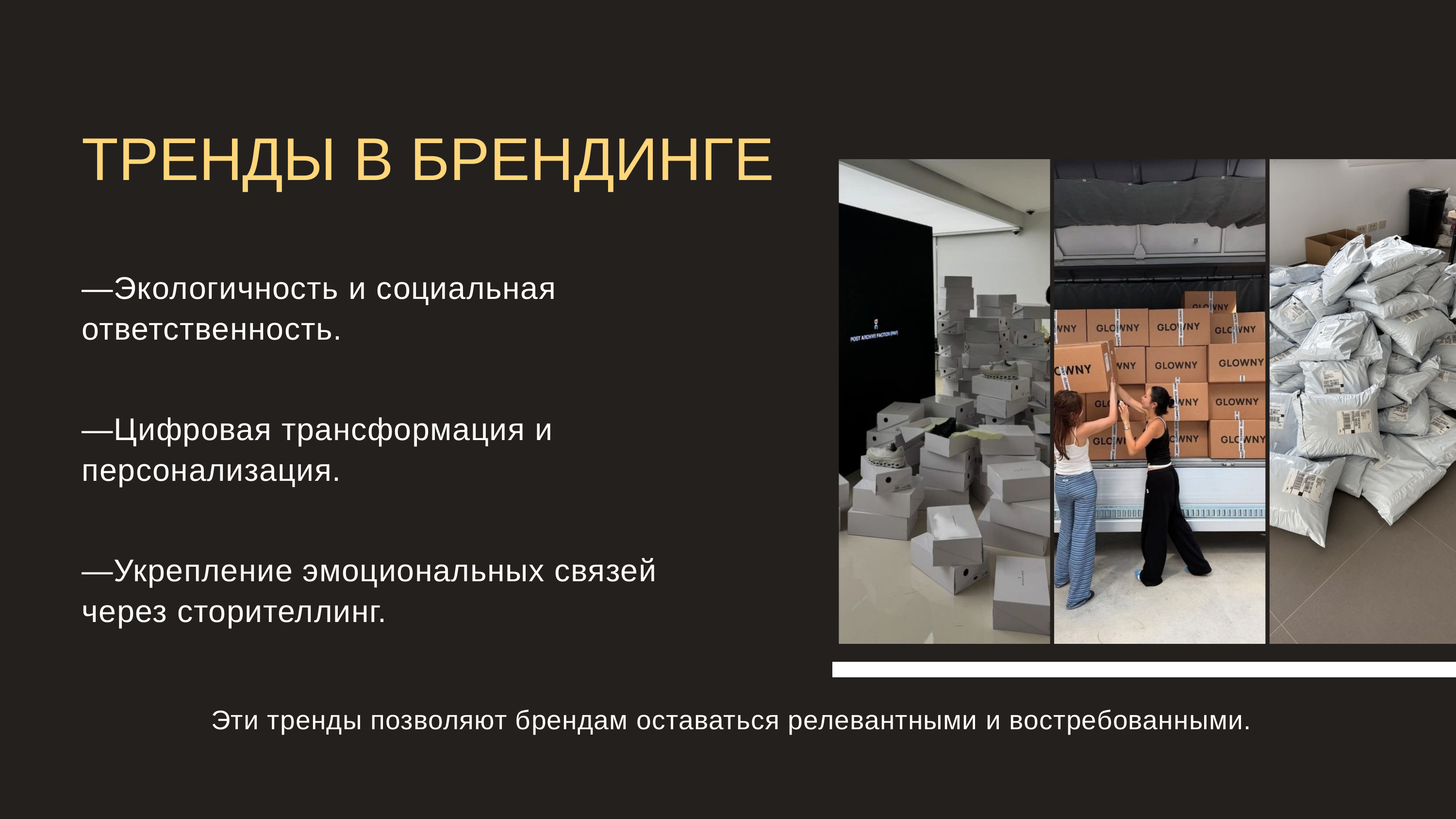

ТРЕНДЫ В БРЕНДИНГЕ

—Экологичность и социальная ответственность.

—Цифровая трансформация и персонализация.

—Укрепление эмоциональных связей через сторителлинг.

Эти тренды позволяют брендам оставаться релевантными и востребованными.